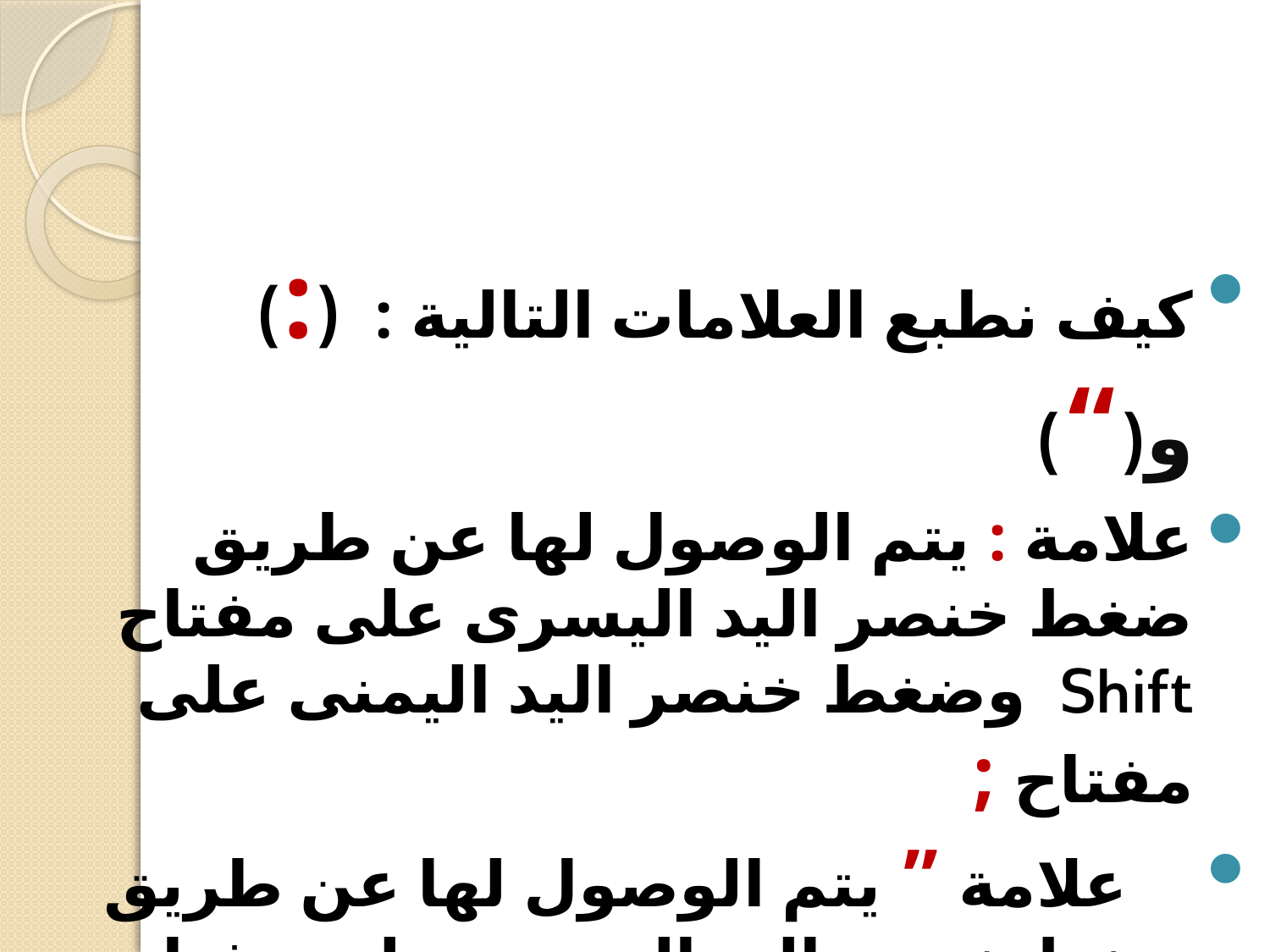

#
كيف نطبع العلامات التالية :  (:)  و(“)
علامة : يتم الوصول لها عن طريق ضغط خنصر اليد اليسرى على مفتاح Shift  وضغط خنصر اليد اليمنى على مفتاح ;
    علامة ” يتم الوصول لها عن طريق ضغط خنصر اليد اليسرى على مفتاح Shift  وضغط خنصر اليد اليمنى على مفتاح ‘